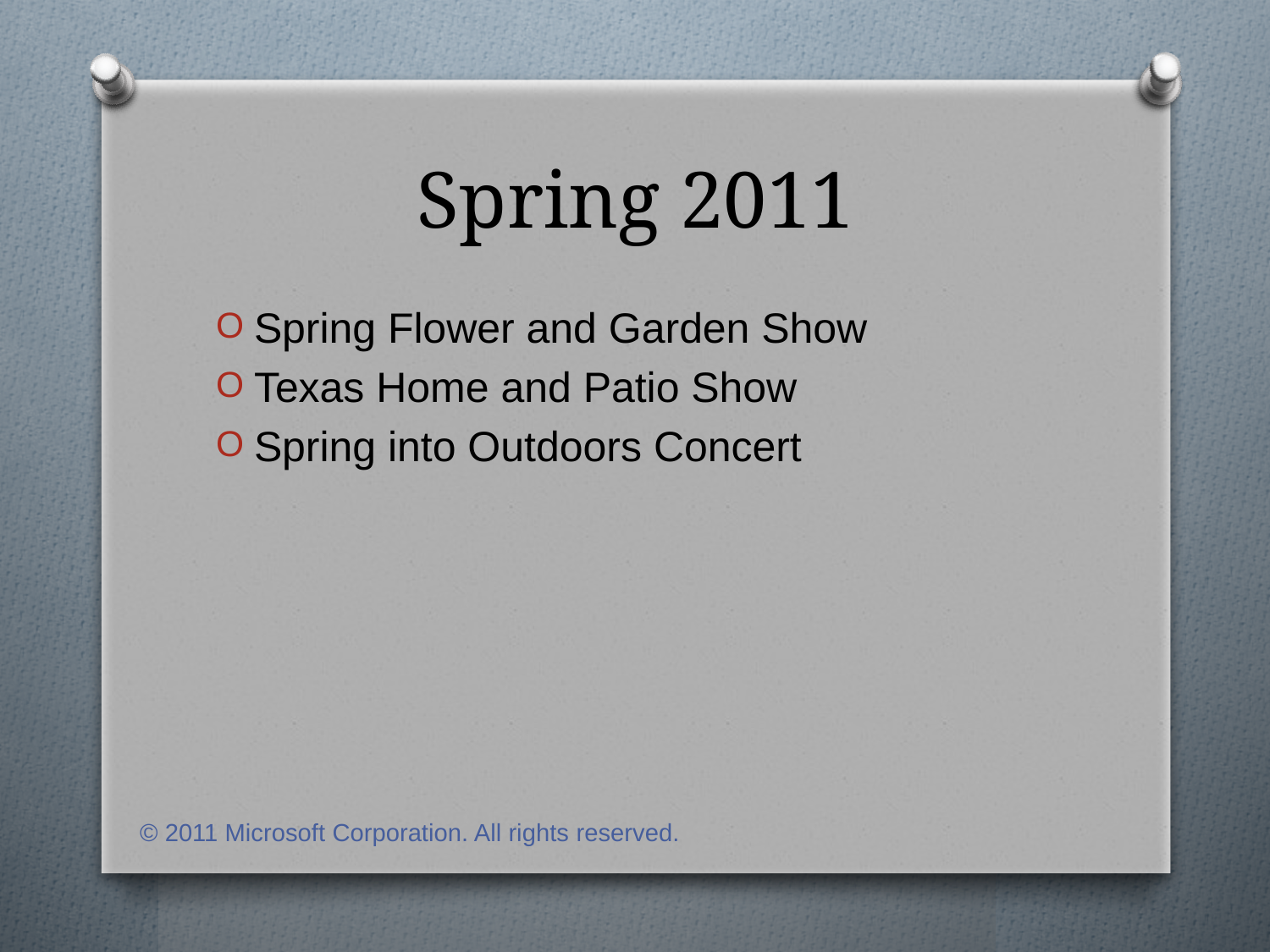

# Spring 2011
Spring Flower and Garden Show
Texas Home and Patio Show
Spring into Outdoors Concert
© 2011 Microsoft Corporation. All rights reserved.